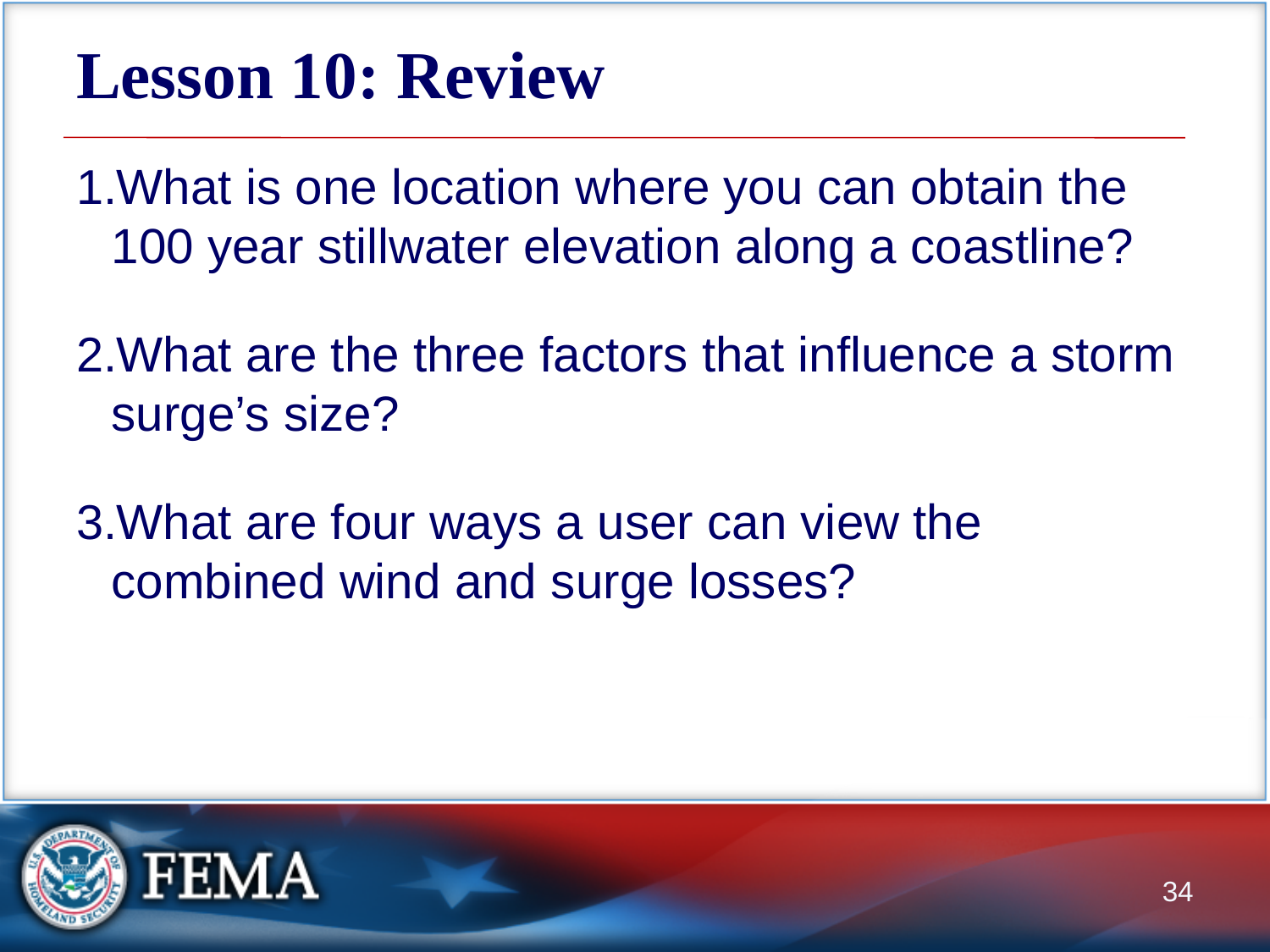

# Lesson 10: Review
What is one location where you can obtain the 100 year stillwater elevation along a coastline?
What are the three factors that influence a storm surge’s size?
What are four ways a user can view the combined wind and surge losses?
34